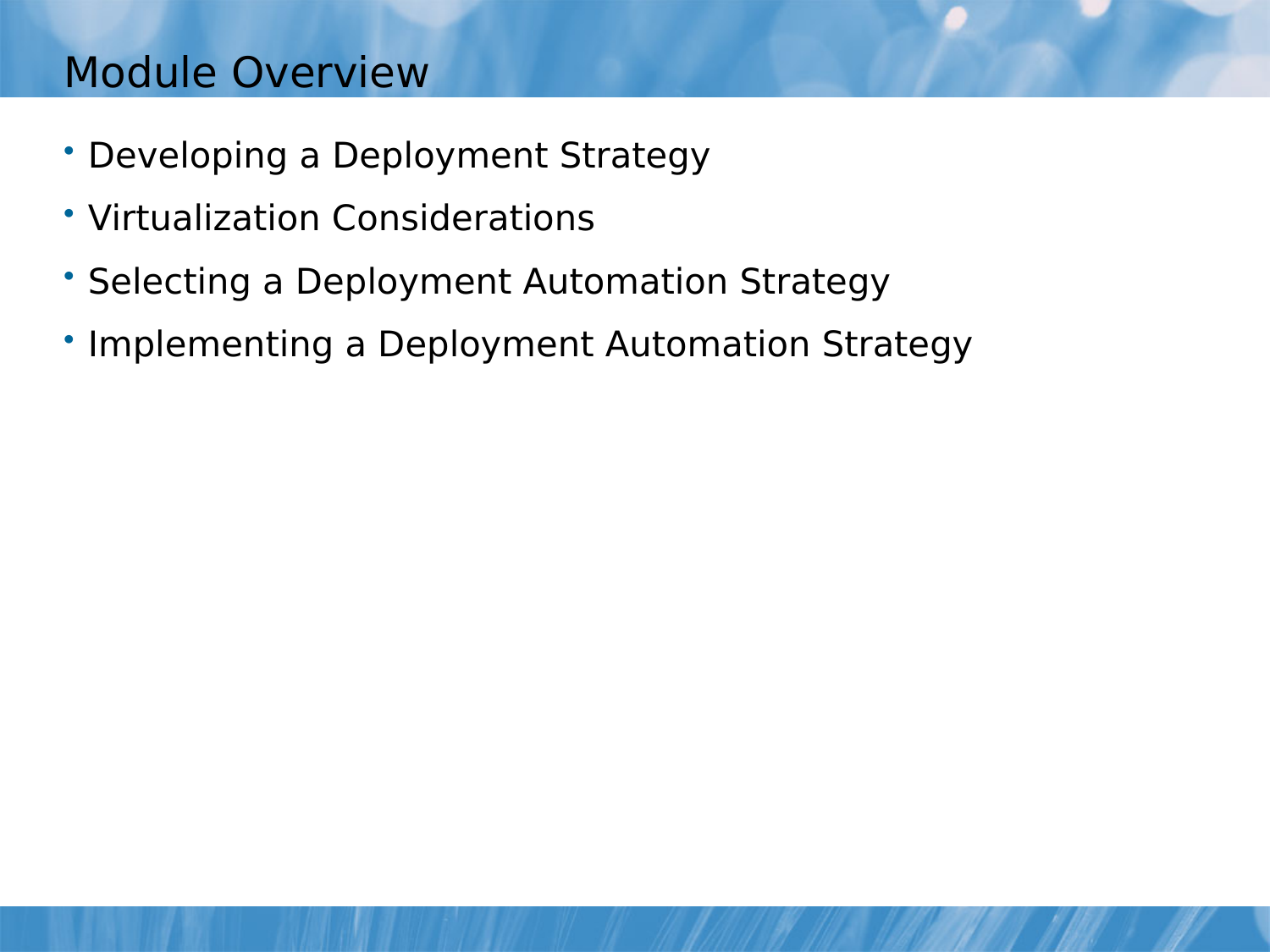

# Module Overview
Developing a Deployment Strategy
Virtualization Considerations
Selecting a Deployment Automation Strategy
Implementing a Deployment Automation Strategy